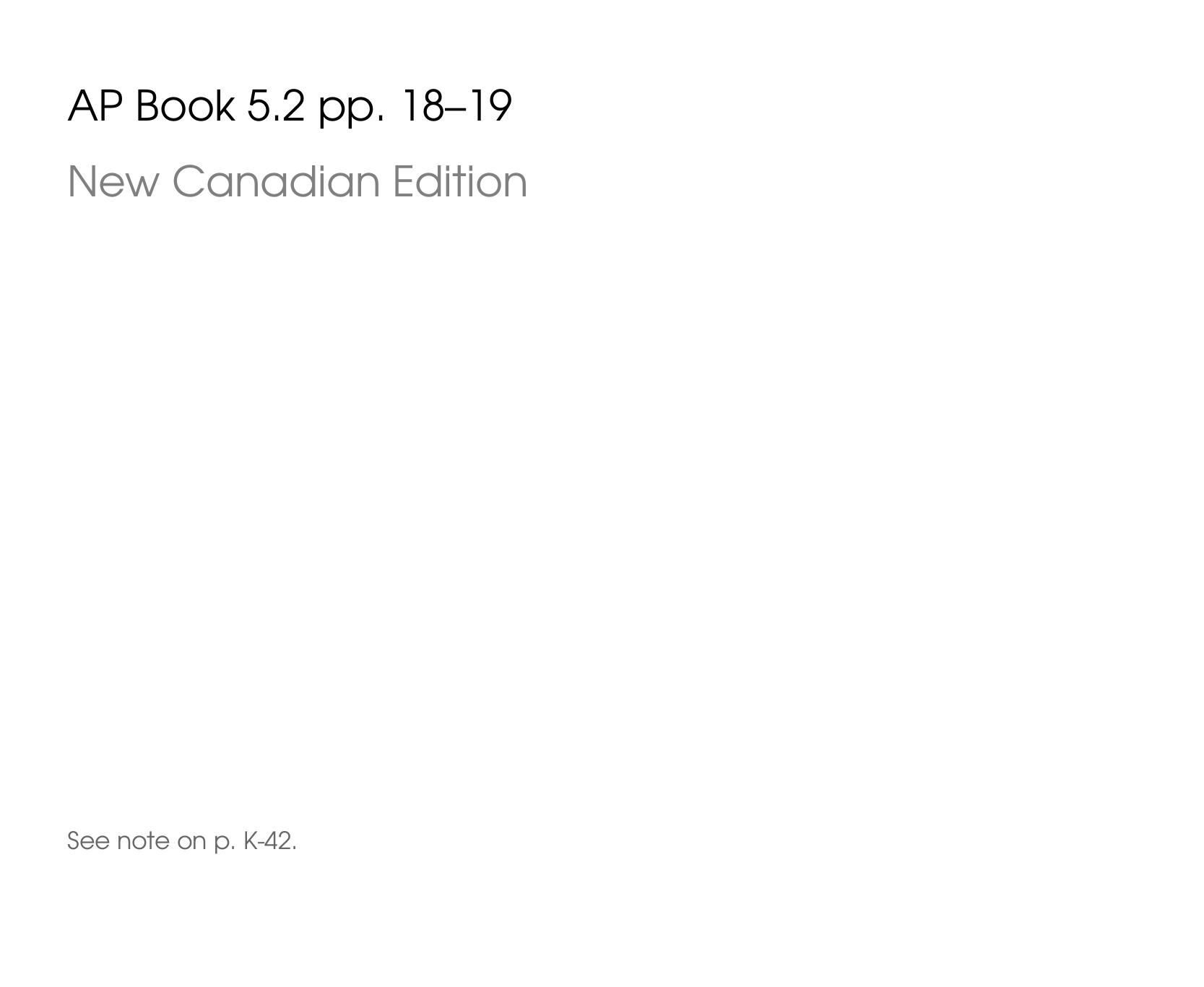

AP Book 5.2 pp. 18–19
New Canadian Edition
See note on p. K-42.